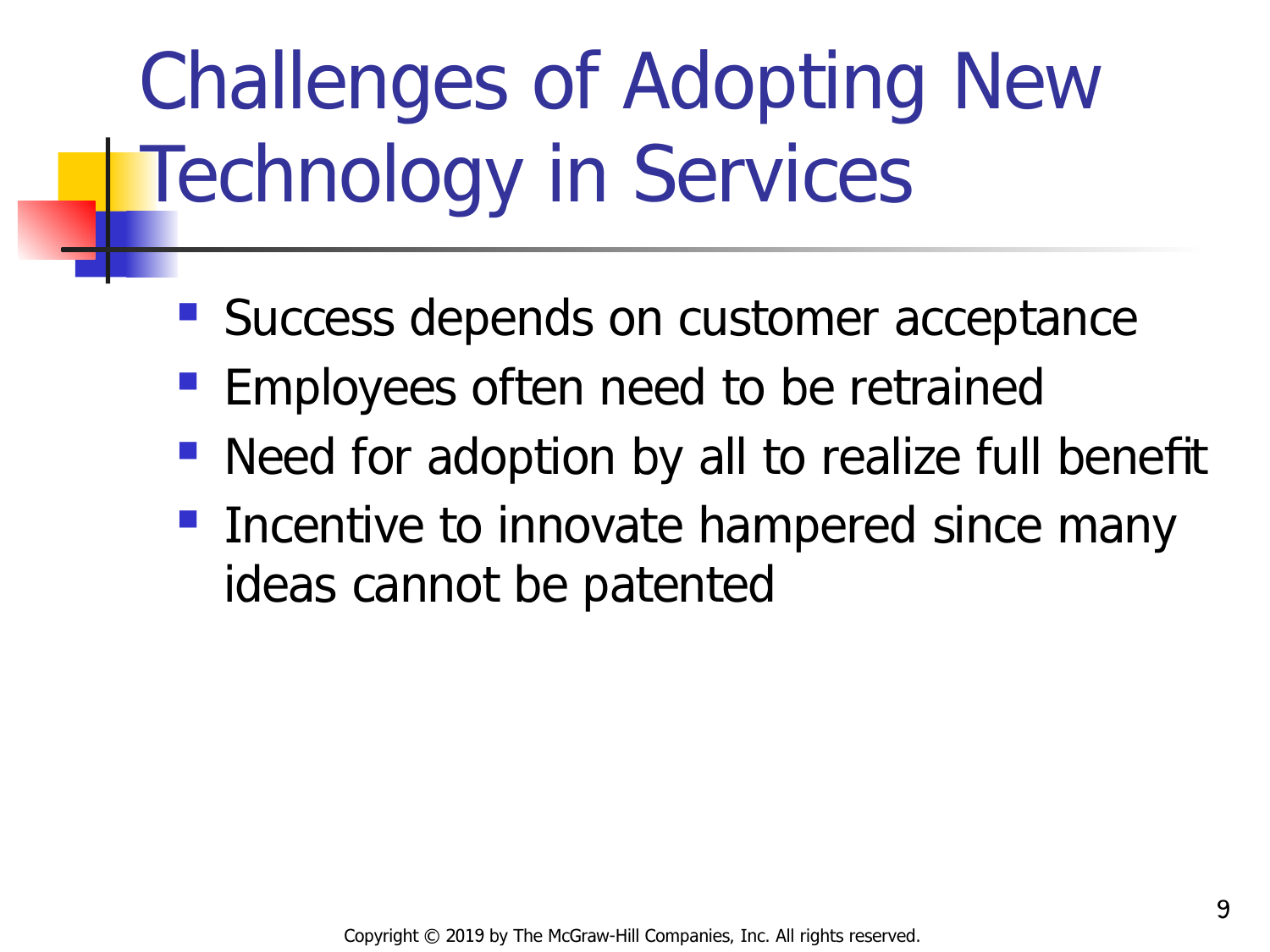

# Challenges of Adopting New Technology in Services
Success depends on customer acceptance
Employees often need to be retrained
Need for adoption by all to realize full benefit
Incentive to innovate hampered since many ideas cannot be patented
9
Copyright © 2019 by The McGraw-Hill Companies, Inc. All rights reserved.